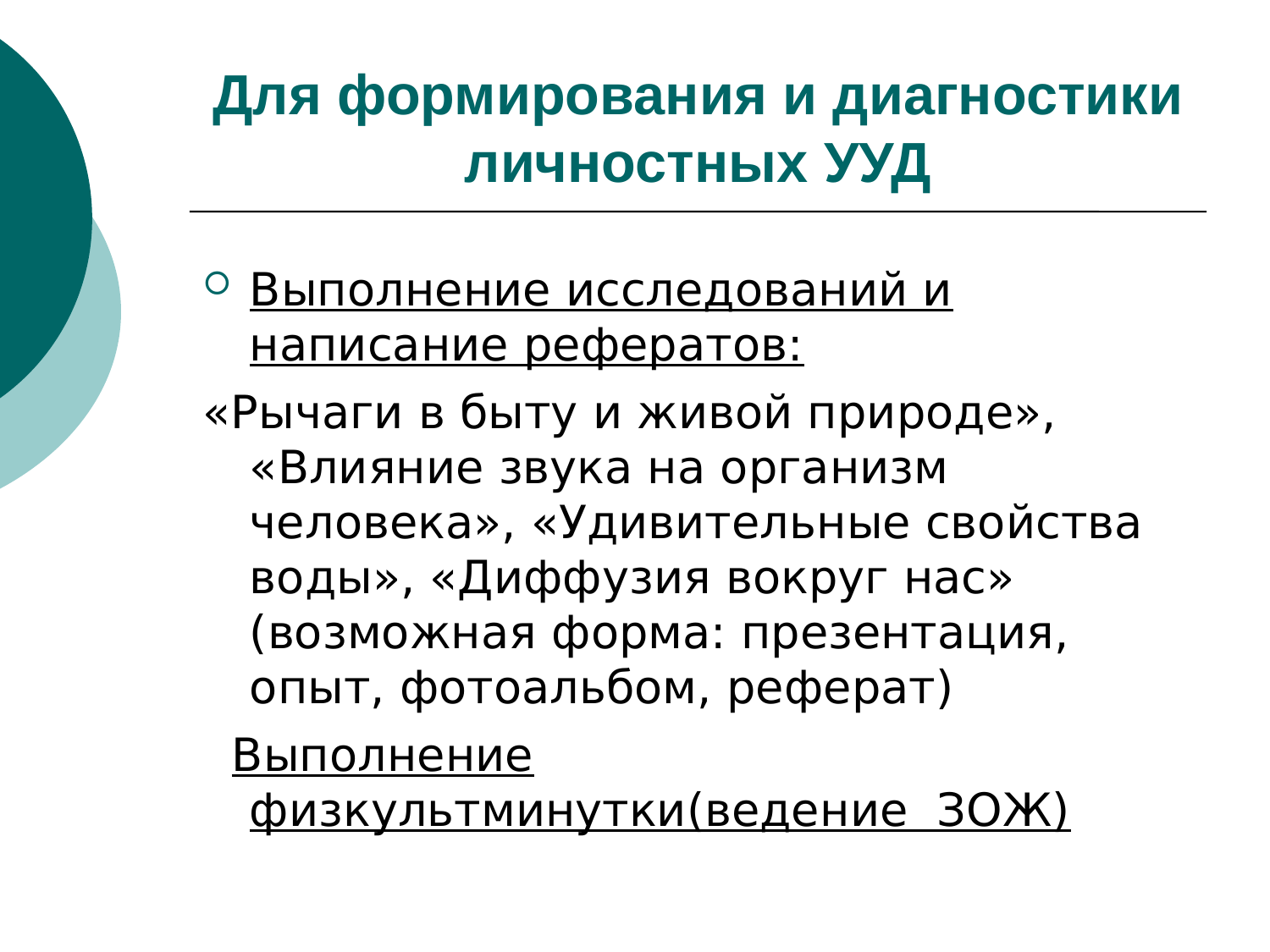

Для формирования и диагностики личностных УУД
Выполнение исследований и написание рефератов:
«Рычаги в быту и живой природе», «Влияние звука на организм человека», «Удивительные свойства воды», «Диффузия вокруг нас» (возможная форма: презентация, опыт, фотоальбом, реферат)
  Выполнение физкультминутки(ведение  ЗОЖ)